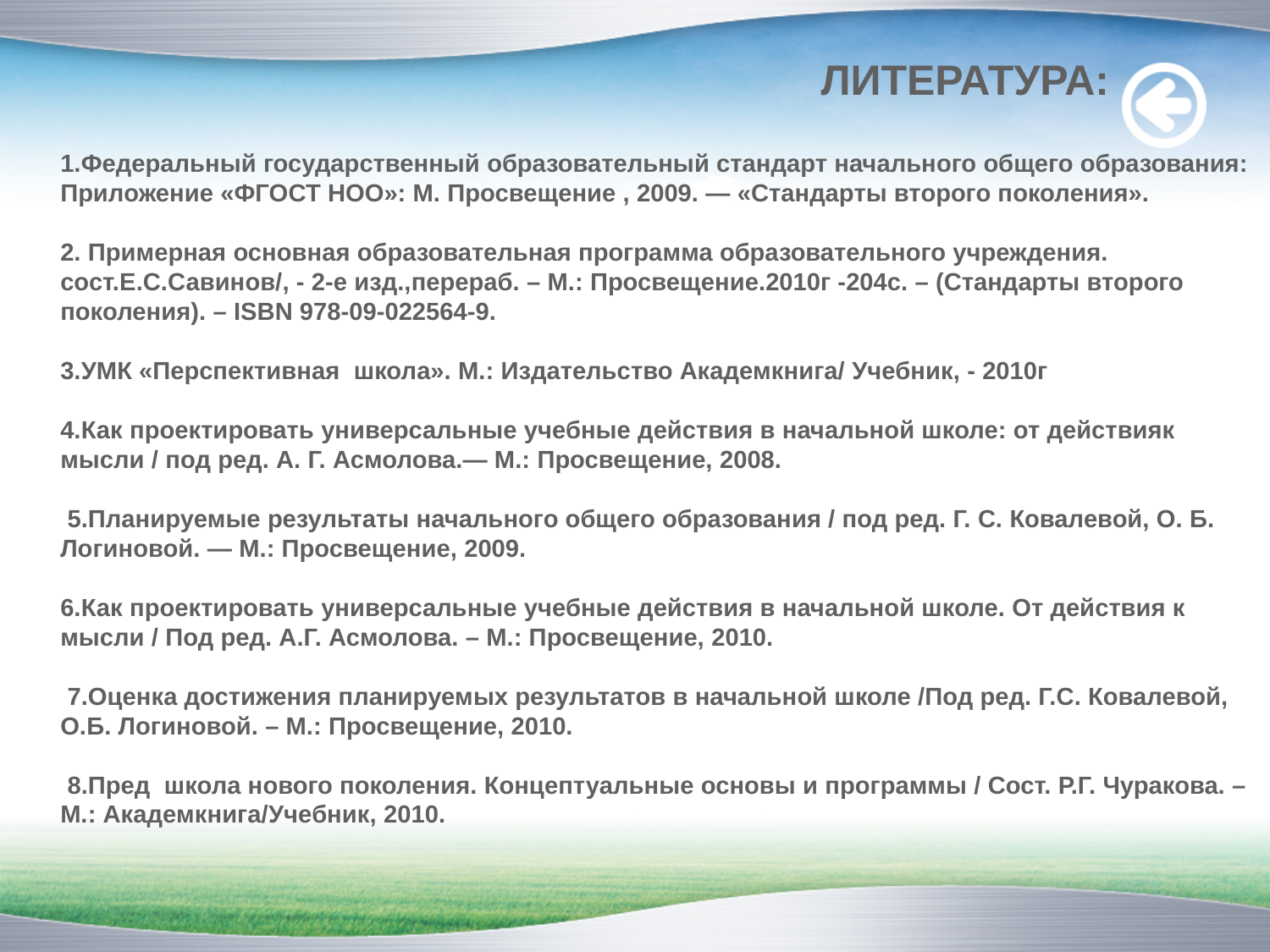

# ЛИТЕРАТУРА:
1.Федеральный государственный образовательный стандарт начального общего образования: Приложение «ФГОСТ НОО»: М. Просвещение , 2009. — «Стандарты второго поколения».
2. Примерная основная образовательная программа образовательного учреждения.  сост.Е.С.Савинов/, - 2-е изд.,перераб. – М.: Просвещение.2010г -204с. – (Стандарты второго поколения). – ISBN 978-09-022564-9.
3.УМК «Перспективная  школа». М.: Издательство Академкнига/ Учебник, - 2010г
4.Как проектировать универсальные учебные действия в начальной школе: от действияк мысли / под ред. А. Г. Асмолова.— М.: Просвещение, 2008.
 5.Планируемые результаты начального общего образования / под ред. Г. С. Ковалевой, О. Б. Логиновой. — М.: Просвещение, 2009.
6.Как проектировать универсальные учебные действия в начальной школе. От действия к мысли / Под ред. А.Г. Асмолова. – М.: Просвещение, 2010.
 7.Оценка достижения планируемых результатов в начальной школе /Под ред. Г.С. Ковалевой, О.Б. Логиновой. – М.: Просвещение, 2010.
 8.Пред  школа нового поколения. Концептуальные основы и программы / Сост. Р.Г. Чуракова. – М.: Академкнига/Учебник, 2010.